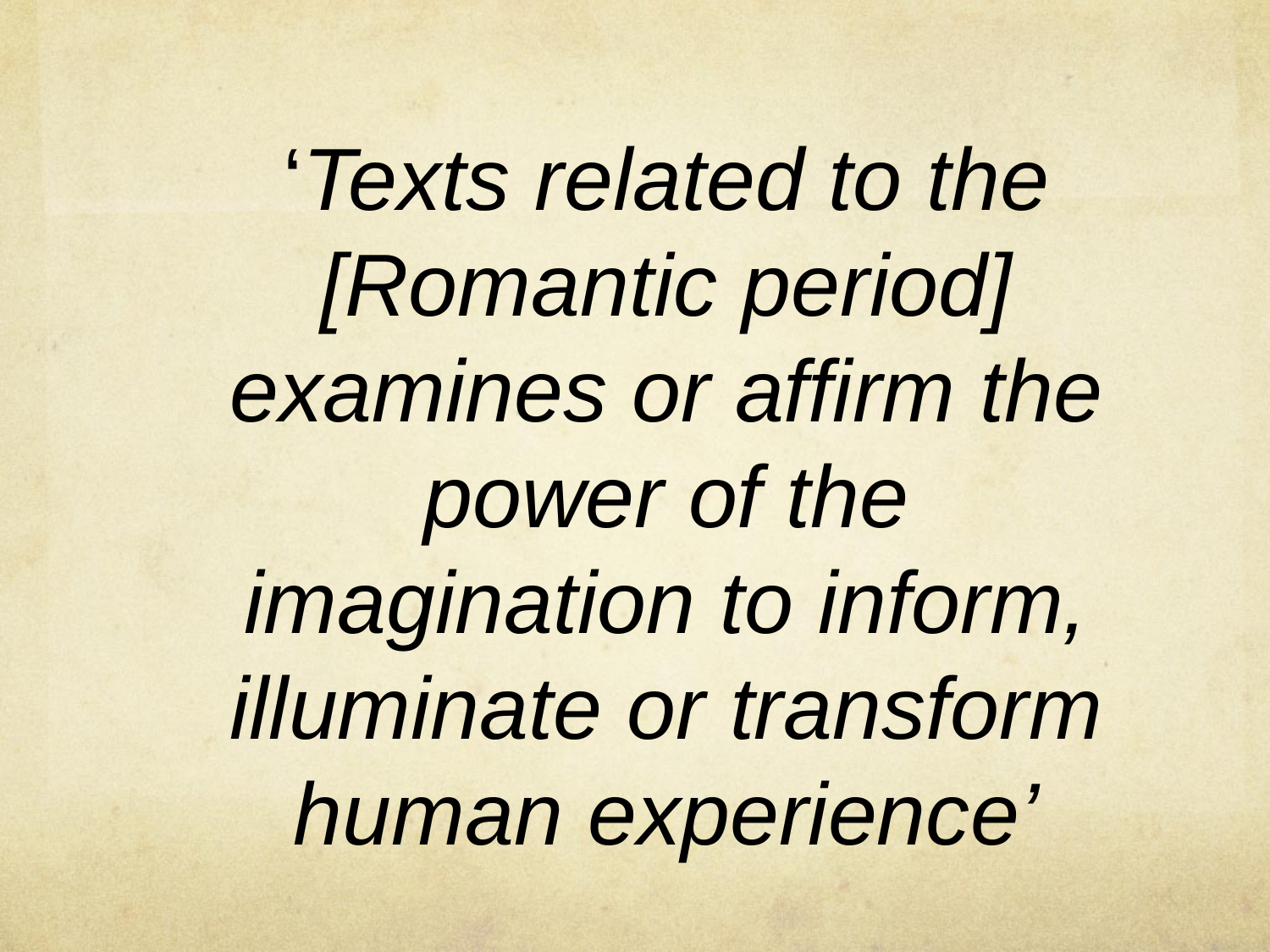

‘Texts related to the [Romantic period] examines or affirm the power of the imagination to inform, illuminate or transform human experience’